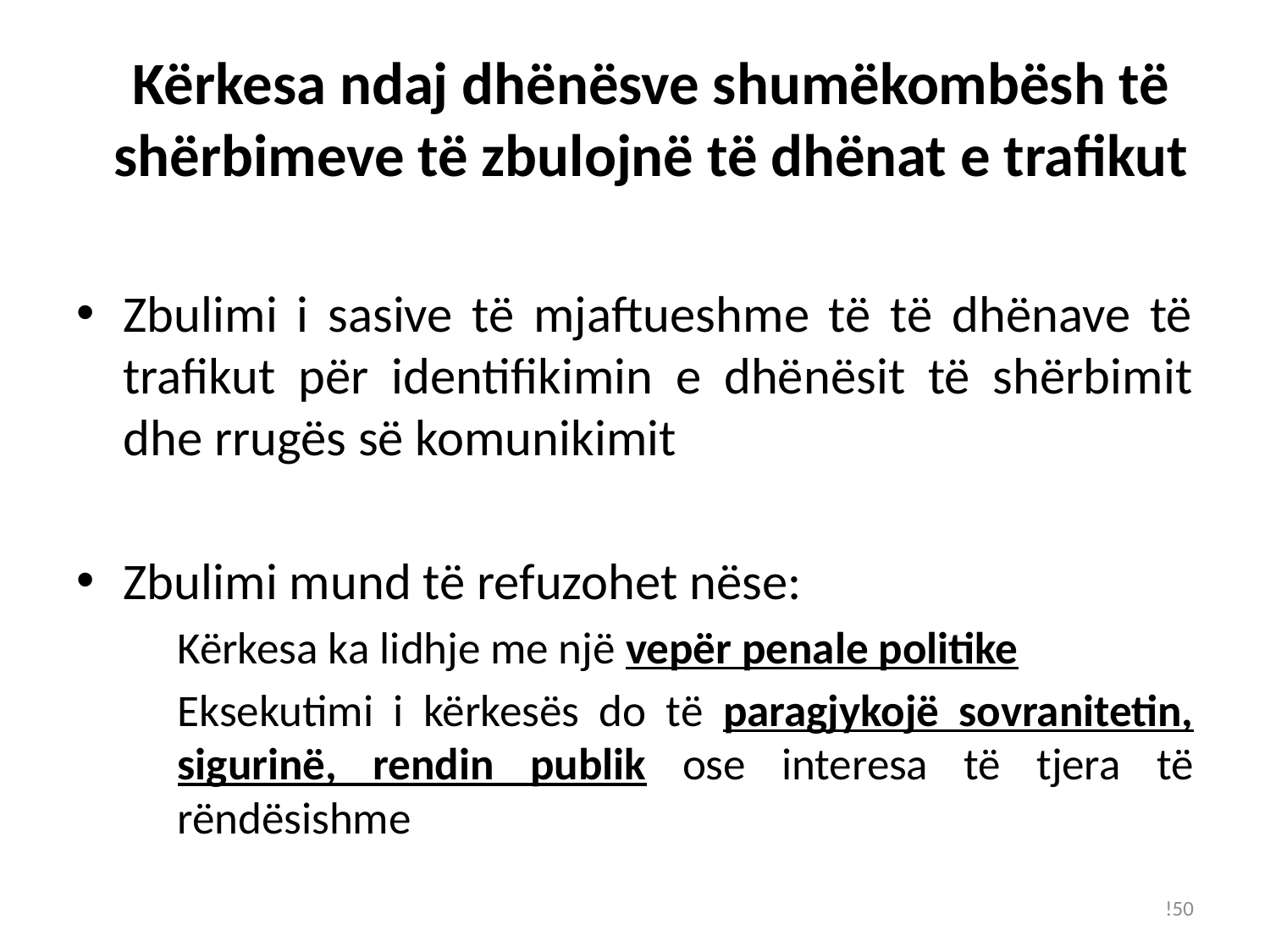

# Kërkesa ndaj dhënësve shumëkombësh të shërbimeve të zbulojnë të dhënat e trafikut
Zbulimi i sasive të mjaftueshme të të dhënave të trafikut për identifikimin e dhënësit të shërbimit dhe rrugës së komunikimit

Zbulimi mund të refuzohet nëse:
Kërkesa ka lidhje me një vepër penale politike
Eksekutimi i kërkesës do të paragjykojë sovranitetin, sigurinë, rendin publik ose interesa të tjera të rëndësishme

!50